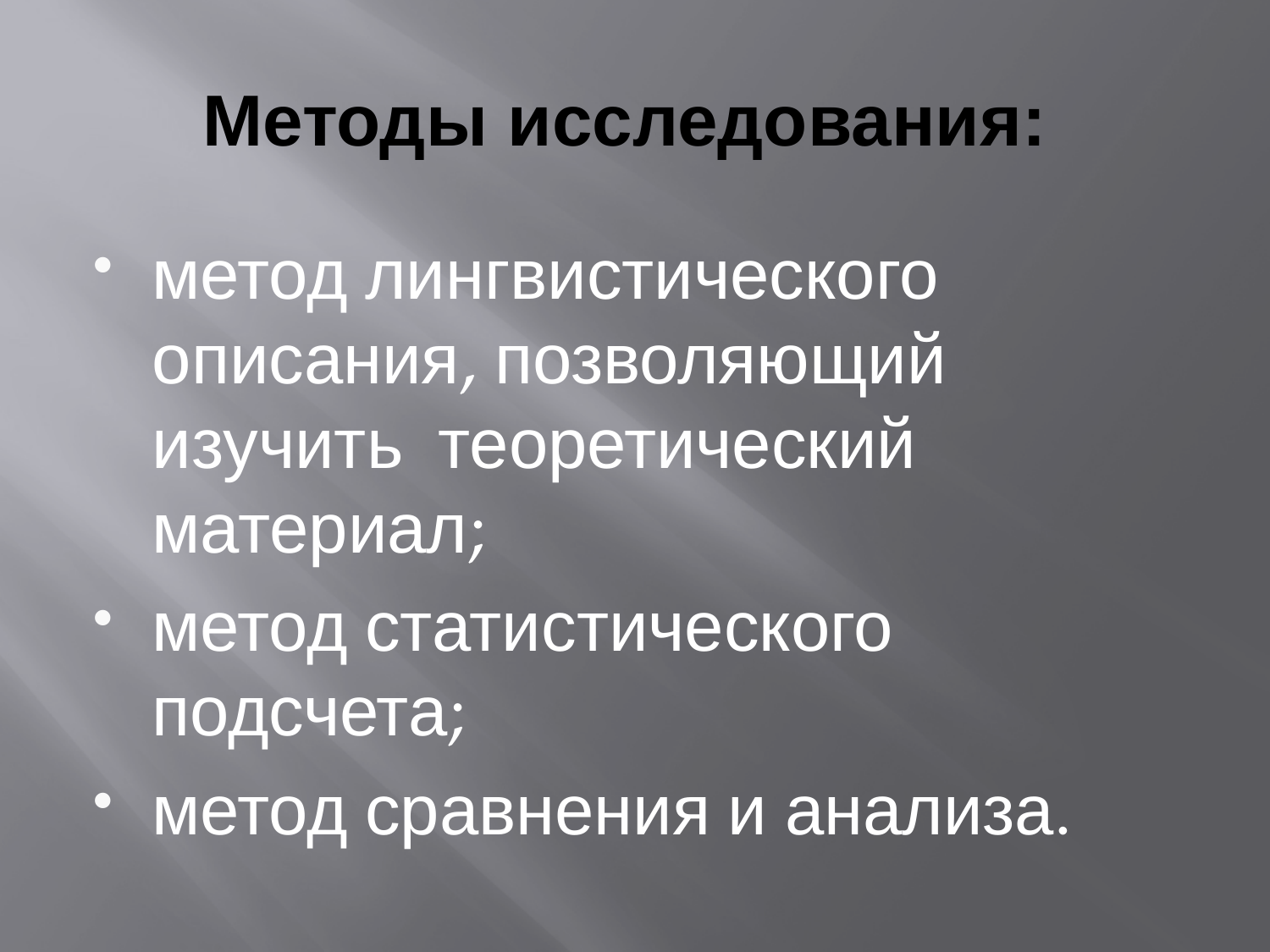

# Методы исследования:
метод лингвистического описания, позволяющий изучить  теоретический материал;
метод статистического подсчета;
метод сравнения и анализа.